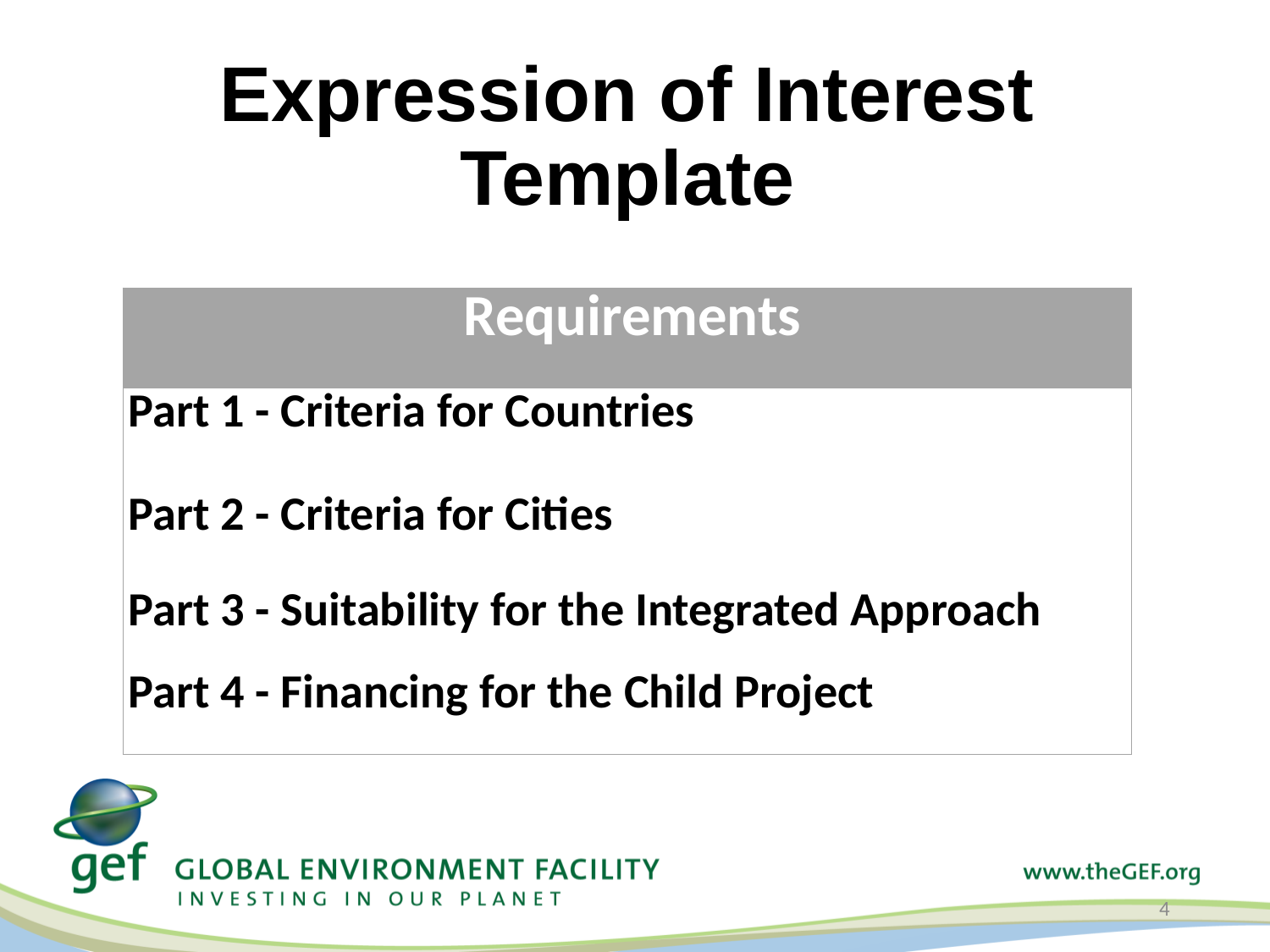

# Expression of Interest Template
| Requirements |
| --- |
| Part 1 - Criteria for Countries |
| Part 2 - Criteria for Cities |
| Part 3 - Suitability for the Integrated Approach |
| Part 4 - Financing for the Child Project |
4